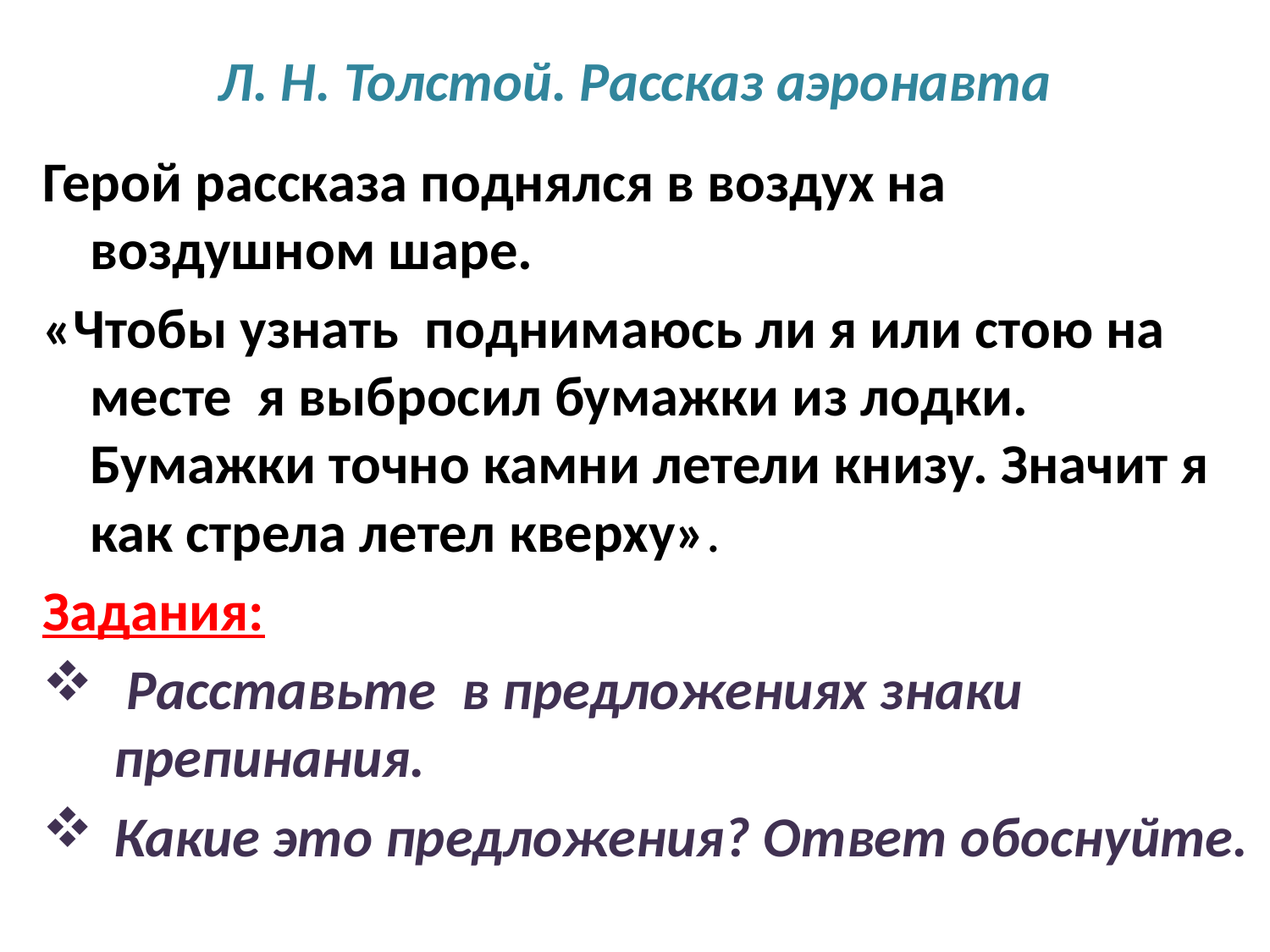

# Л. Н. Толстой. Рассказ аэронавта
Герой рассказа поднялся в воздух на  воздушном шаре.
«Чтобы узнать  поднимаюсь ли я или стою на месте  я выбросил бумажки из лодки. Бумажки точно камни летели книзу. Значит я как стрела летел кверху».
Задания:
 Расставьте  в предложениях знаки препинания.
Какие это предложения? Ответ обоснуйте.